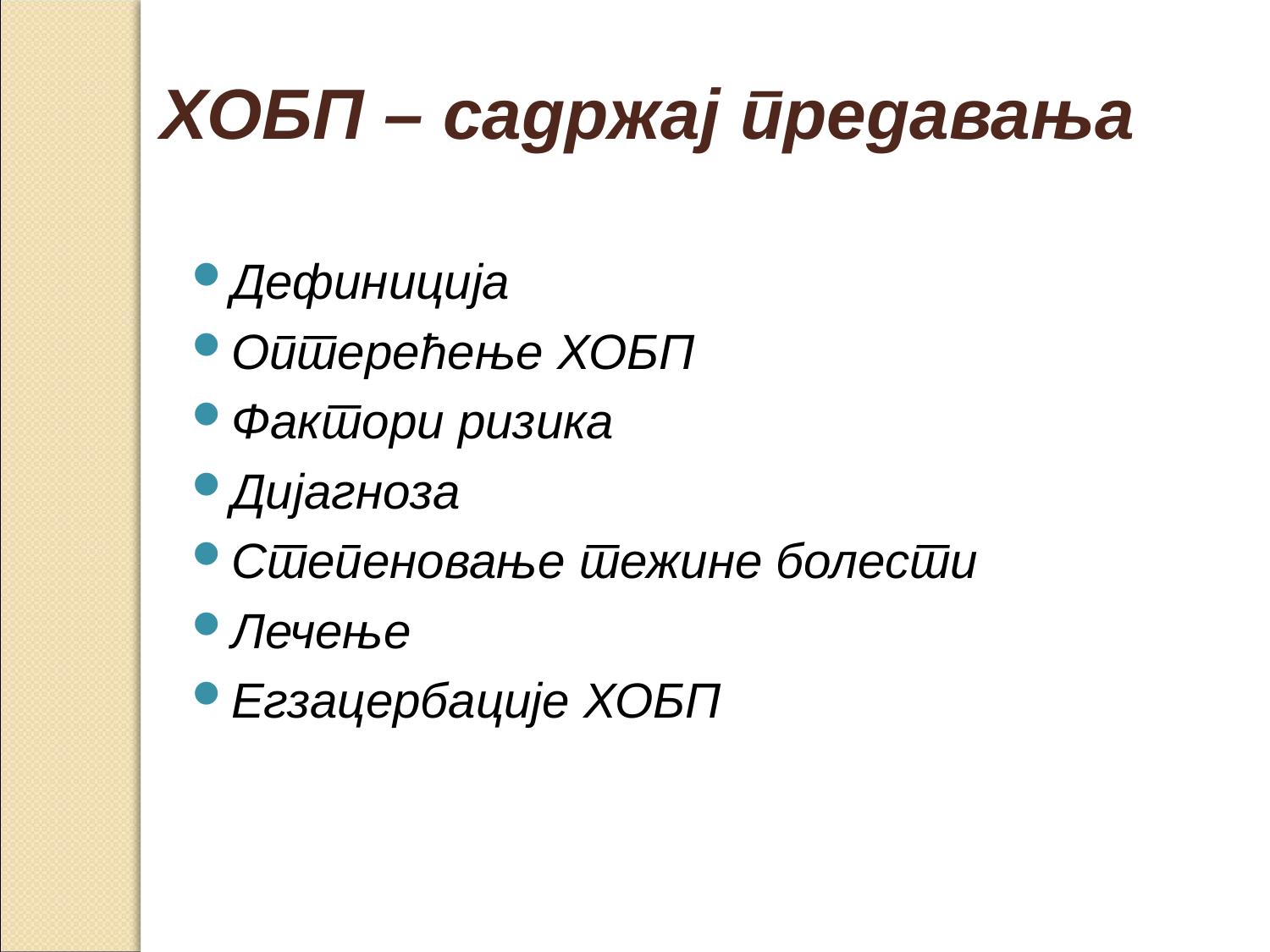

ХОБП – садржај предавања
Дефиниција
Oптерећење ХОБП
Фактори ризика
Дијагноза
Степеновање тежине болести
Лечење
Eгзацербације ХОБП